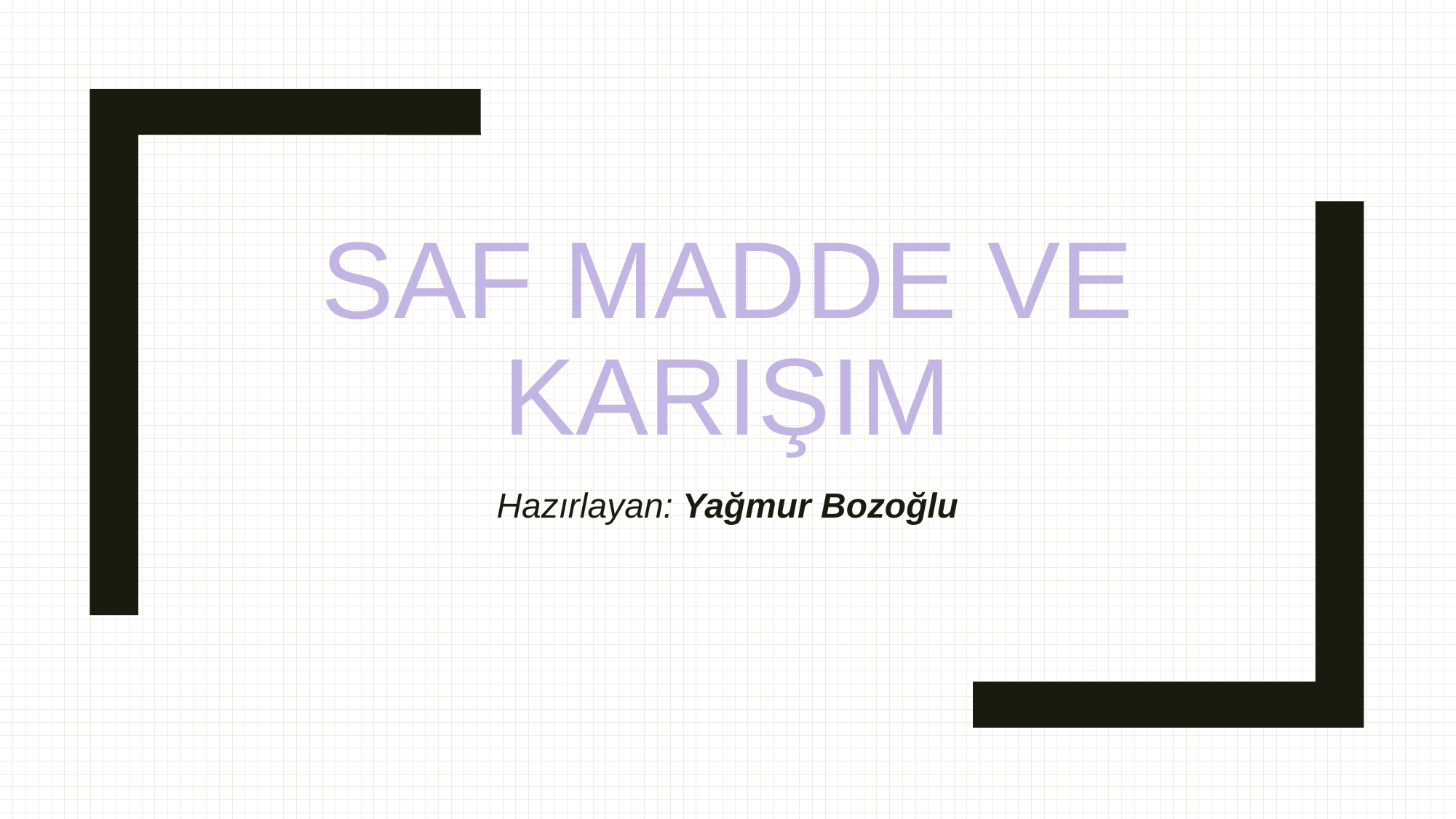

# Saf Madde Ve Karışım
Hazırlayan: Yağmur Bozoğlu